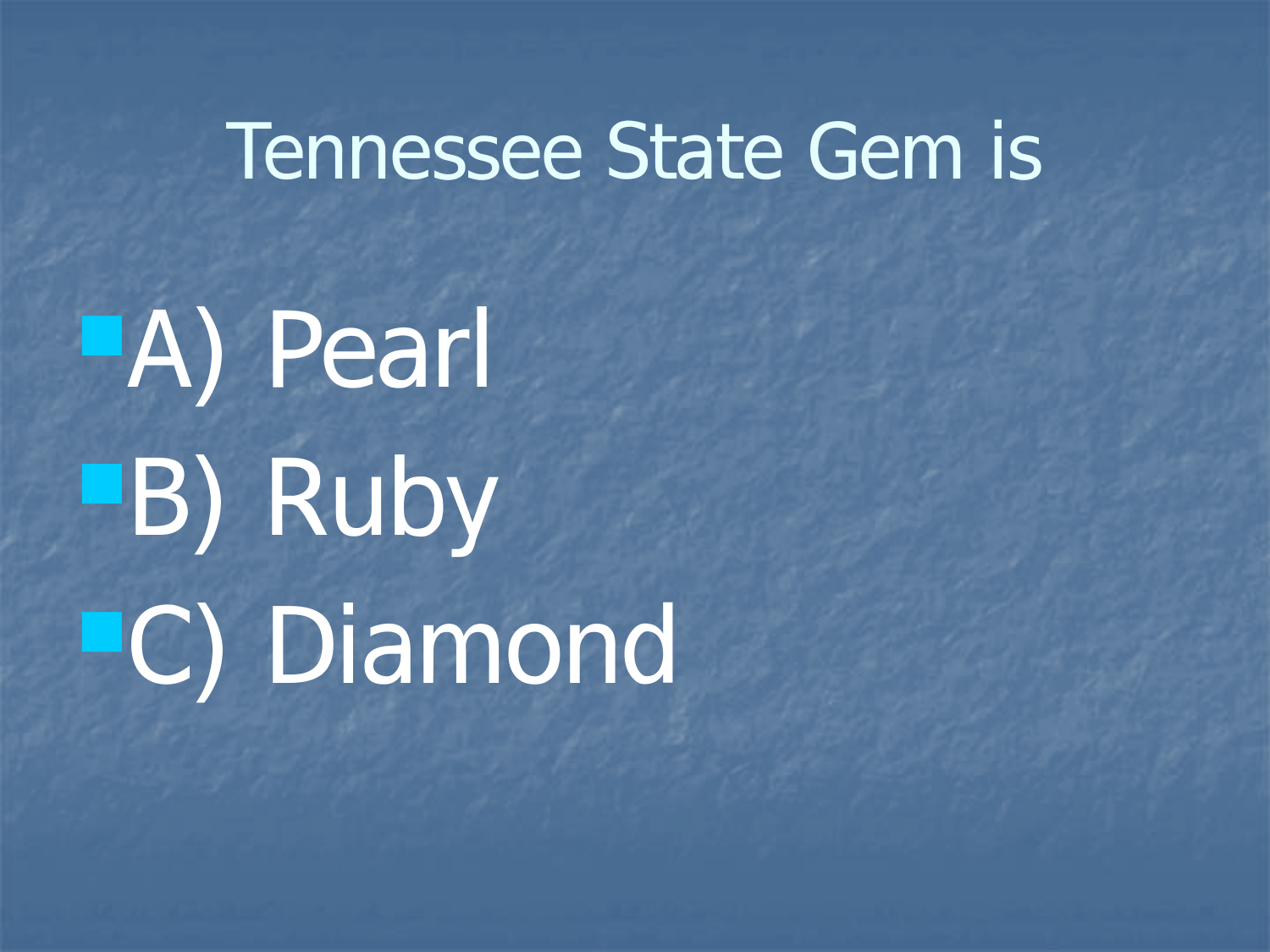

# Tennessee State Gem is
A) Pearl
B) Ruby
C) Diamond